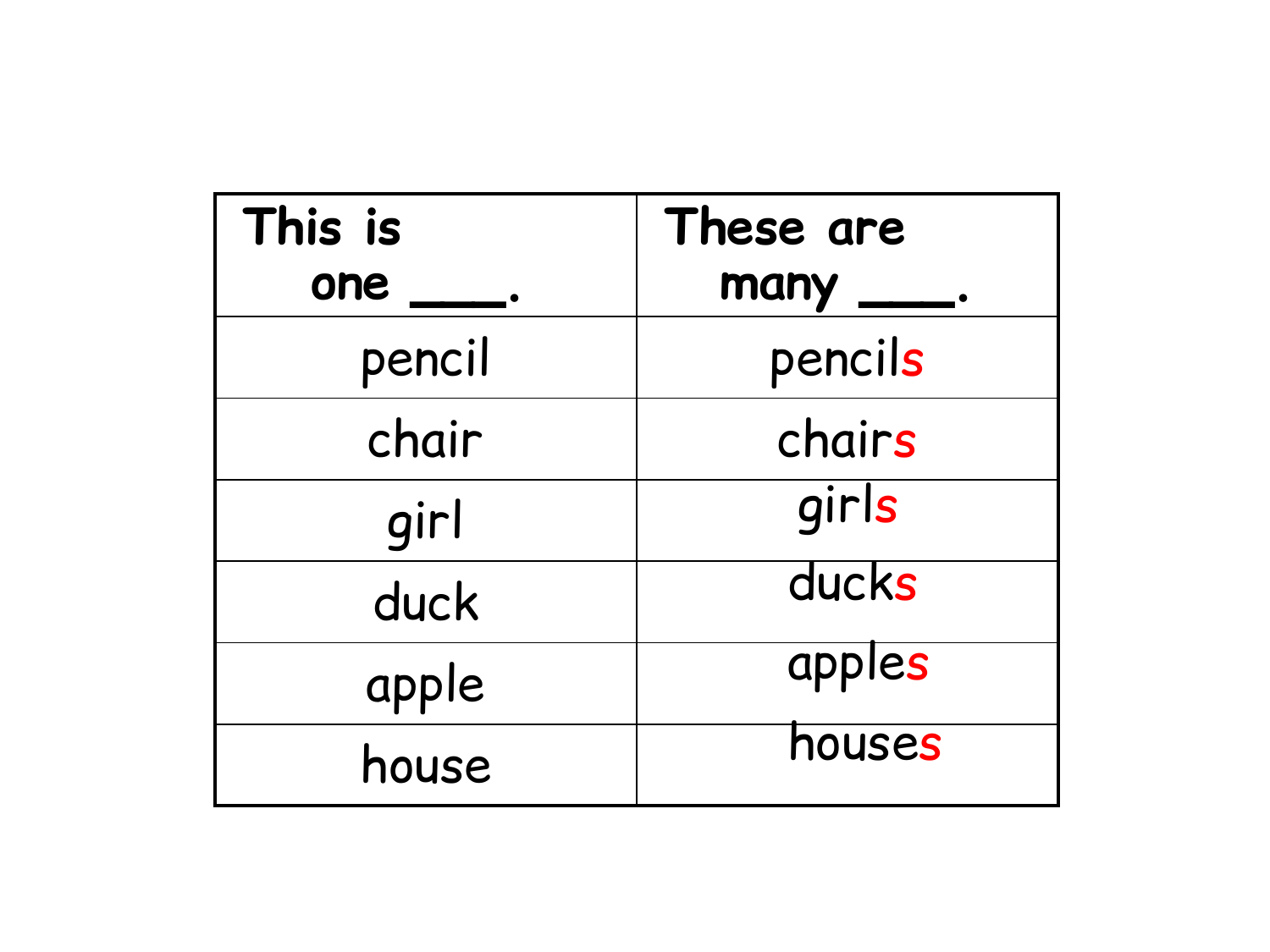

| This is one \_\_\_. | These are many \_\_\_. |
| --- | --- |
| pencil | pencils |
| chair | chairs |
| girl |  |
| duck |  |
| apple |  |
| house |  |
girls
ducks
apples
houses